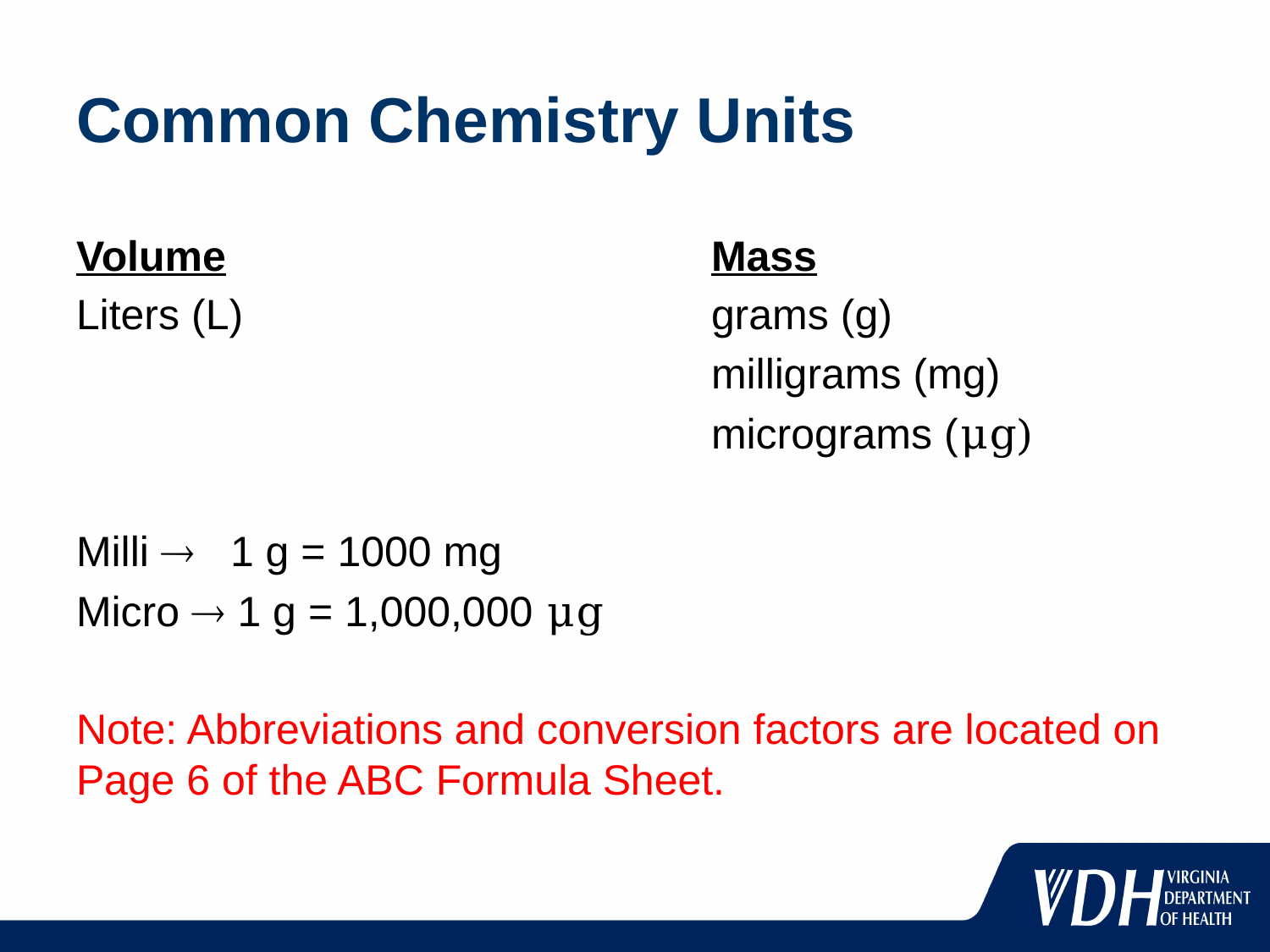

# Common Chemistry Units
Volume				Mass
Liters (L)				grams (g)
					milligrams (mg)
					micrograms (μg)

Milli →   1 g = 1000 mg
Micro → 1 g = 1,000,000 μg

Note: Abbreviations and conversion factors are located on Page 6 of the ABC Formula Sheet.